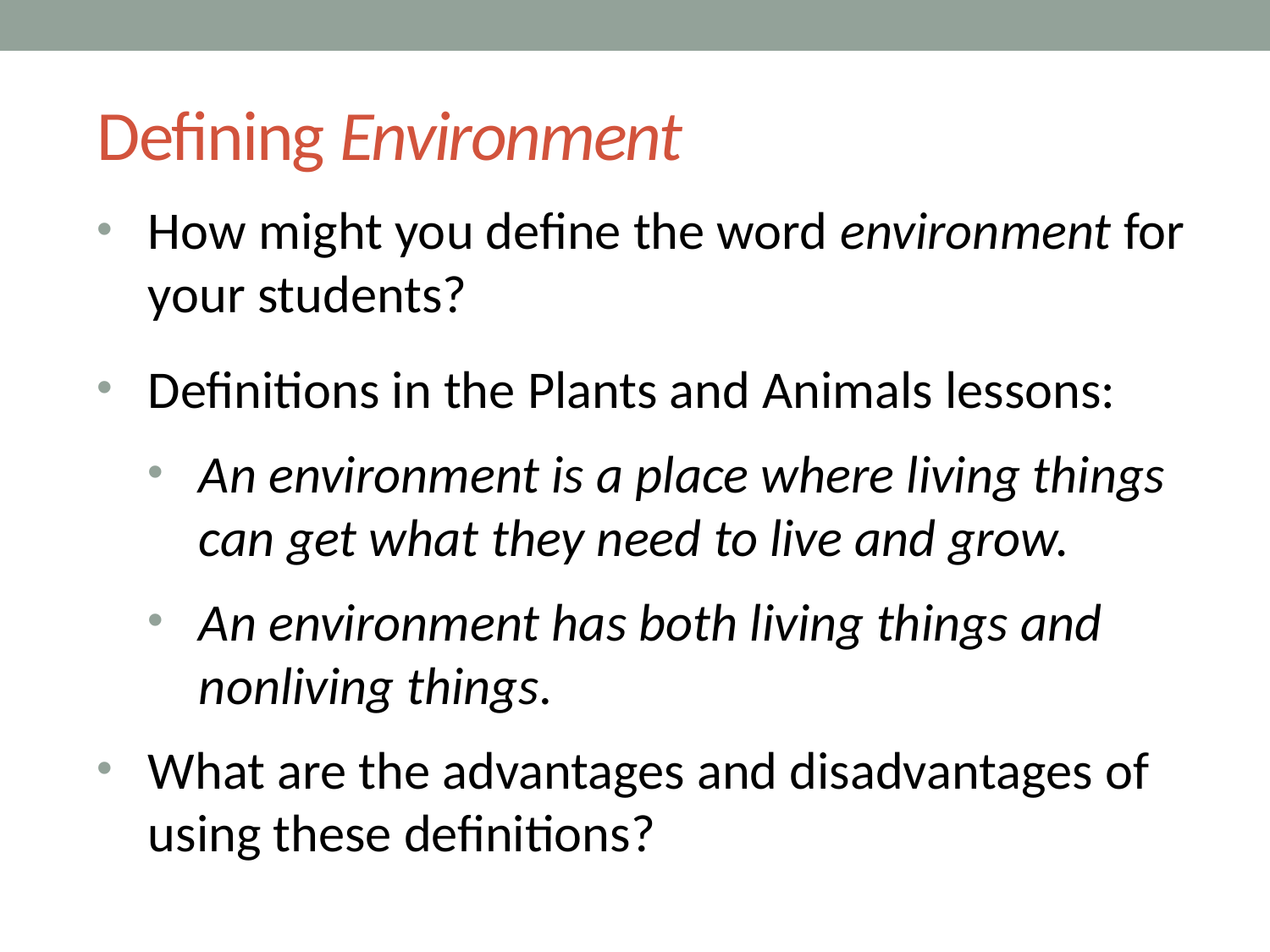

# Defining Environment
How might you define the word environment for your students?
Definitions in the Plants and Animals lessons:
An environment is a place where living things can get what they need to live and grow.
An environment has both living things and nonliving things.
What are the advantages and disadvantages of using these definitions?